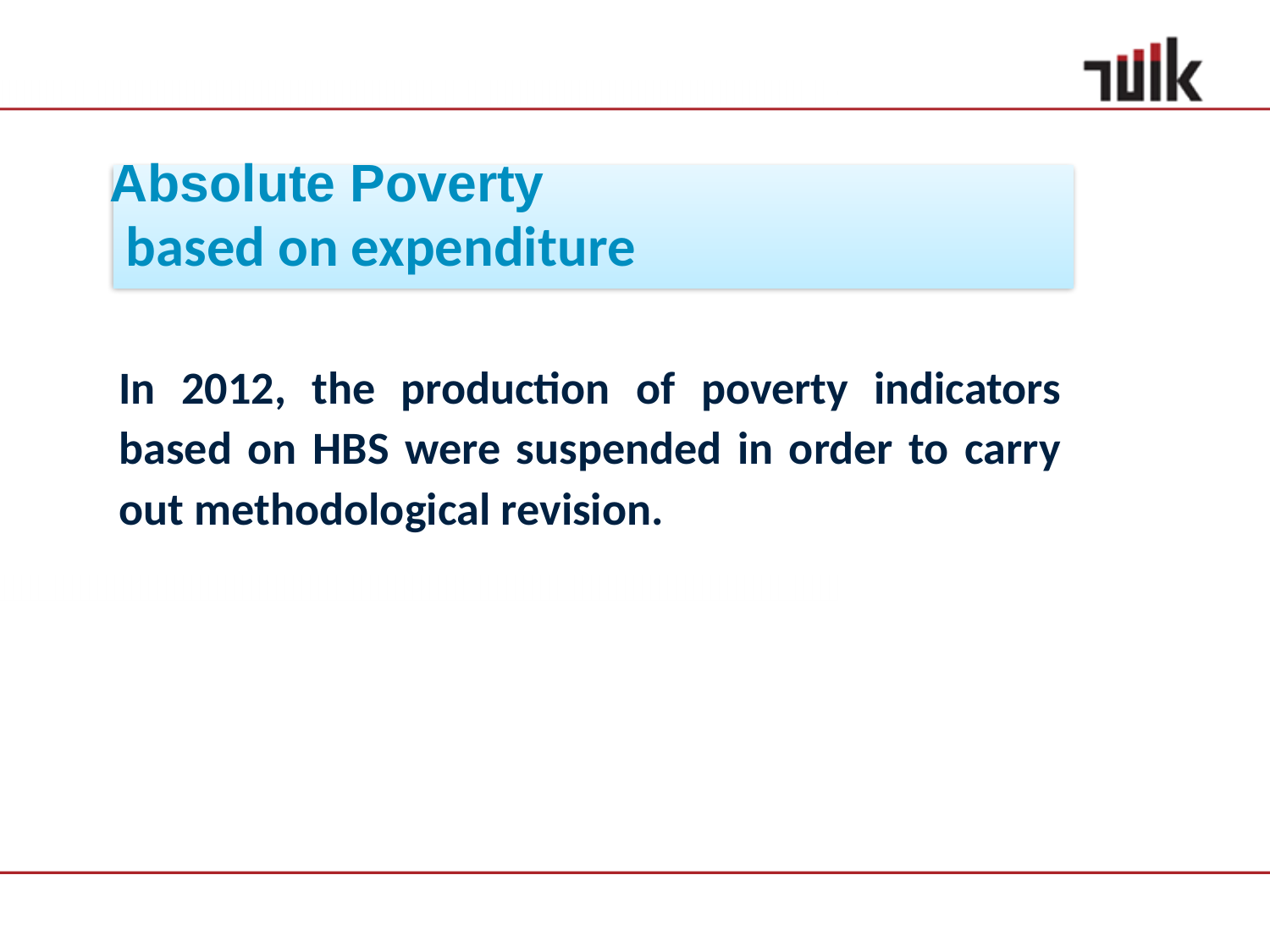

Absolute Poverty
based on expenditure
In 2012, the production of poverty indicators based on HBS were suspended in order to carry out methodological revision.